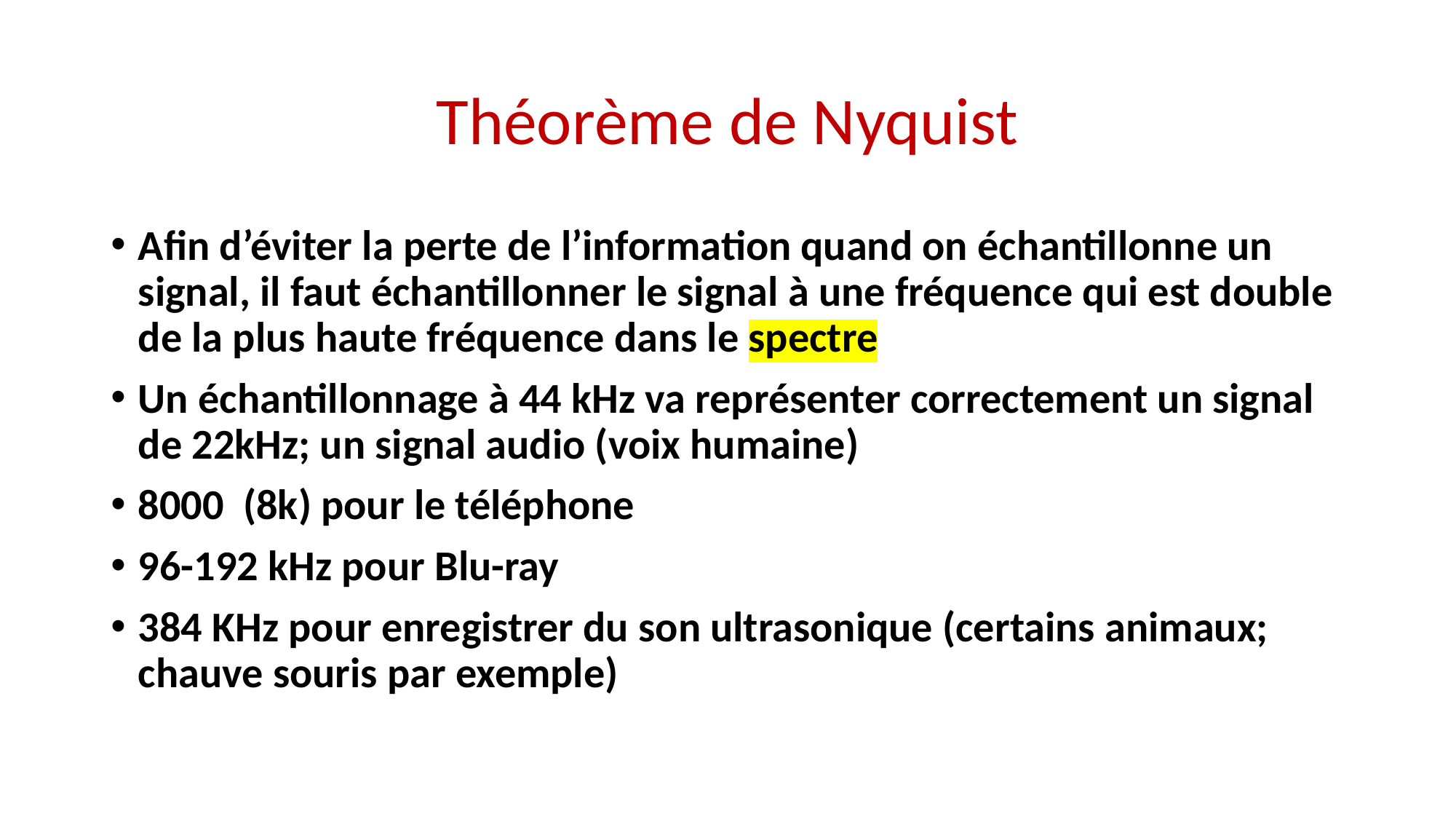

# Théorème de Nyquist
Afin d’éviter la perte de l’information quand on échantillonne un signal, il faut échantillonner le signal à une fréquence qui est double de la plus haute fréquence dans le spectre
Un échantillonnage à 44 kHz va représenter correctement un signal de 22kHz; un signal audio (voix humaine)
8000  (8k) pour le téléphone
96-192 kHz pour Blu-ray
384 KHz pour enregistrer du son ultrasonique (certains animaux; chauve souris par exemple)